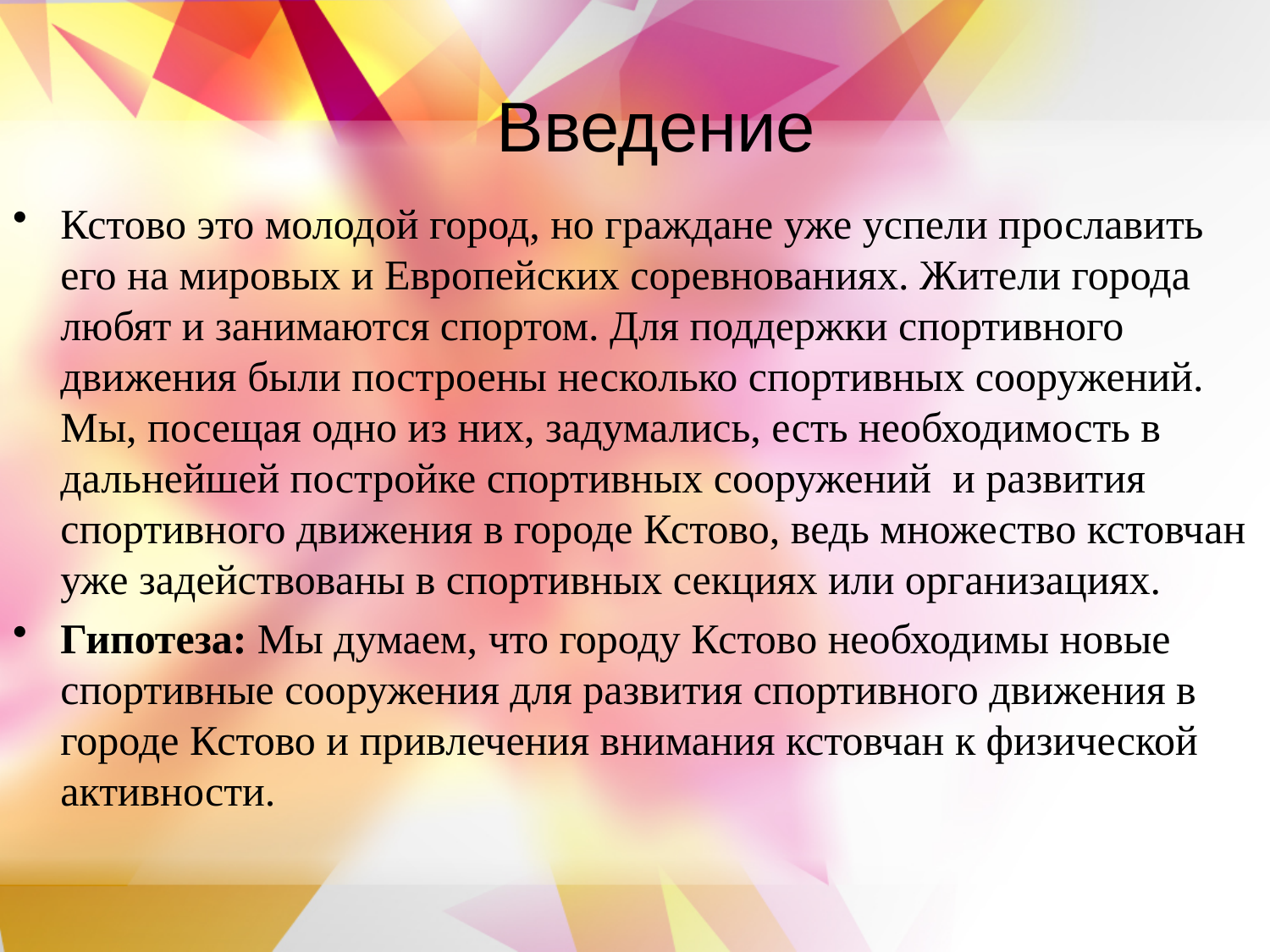

# Введение
Кстово это молодой город, но граждане уже успели прославить его на мировых и Европейских соревнованиях. Жители города любят и занимаются спортом. Для поддержки спортивного движения были построены несколько спортивных сооружений. Мы, посещая одно из них, задумались, есть необходимость в дальнейшей постройке спортивных сооружений  и развития спортивного движения в городе Кстово, ведь множество кстовчан уже задействованы в спортивных секциях или организациях.
Гипотеза: Мы думаем, что городу Кстово необходимы новые спортивные сооружения для развития спортивного движения в городе Кстово и привлечения внимания кстовчан к физической активности.